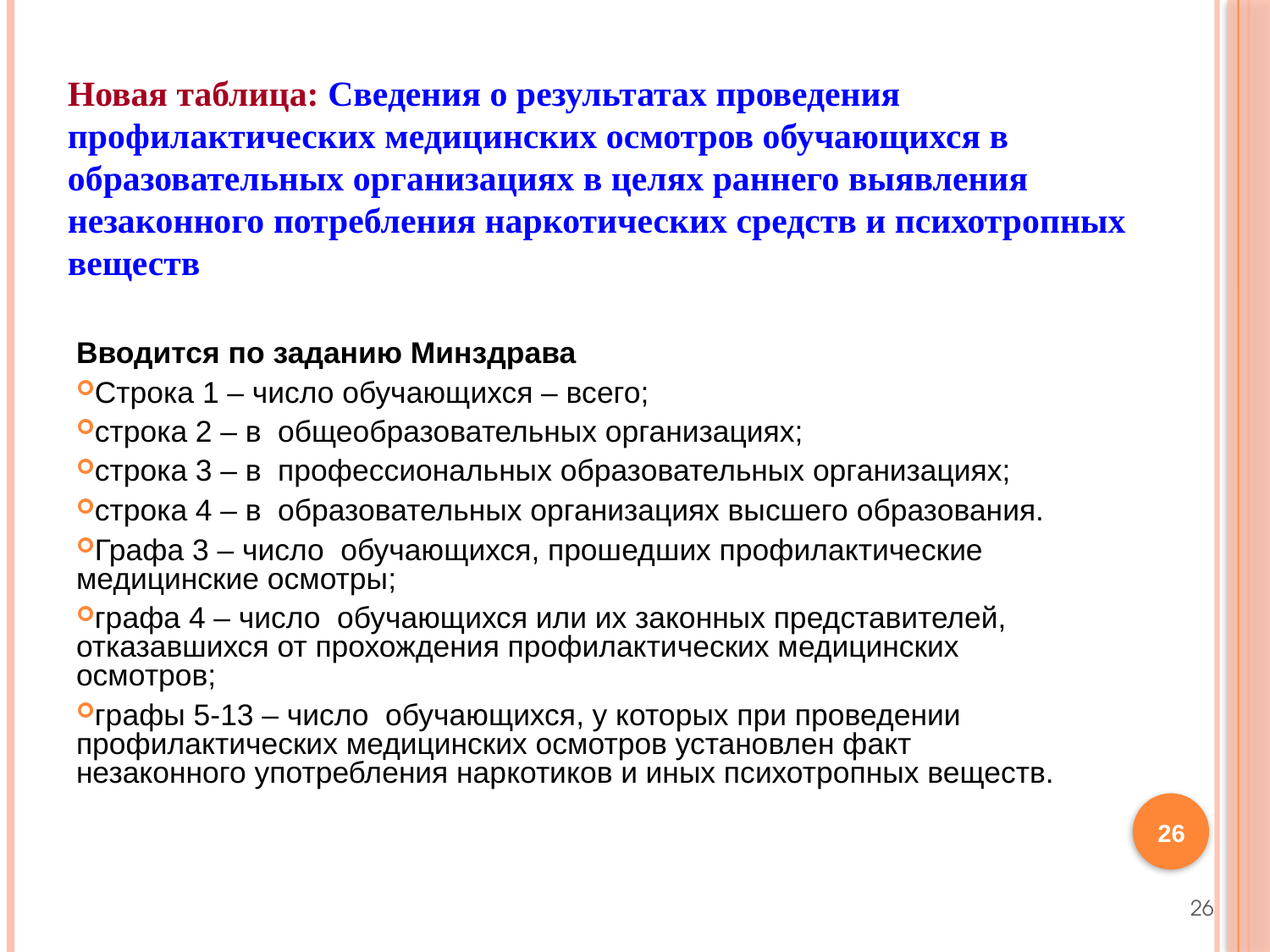

Новая таблица: Сведения о результатах проведения профилактических медицинских осмотров обучающихся в образовательных организациях в целях раннего выявления незаконного потребления наркотических средств и психотропных веществ
Вводится по заданию Минздрава
Строка 1 – число обучающихся – всего;
строка 2 – в  общеобразовательных организациях;
строка 3 – в  профессиональных образовательных организациях;
строка 4 – в  образовательных организациях высшего образования.
Графа 3 – число  обучающихся, прошедших профилактические медицинские осмотры;
графа 4 – число  обучающихся или их законных представителей, отказавшихся от прохождения профилактических медицинских осмотров;
графы 5-13 – число  обучающихся, у которых при проведении профилактических медицинских осмотров установлен факт незаконного употребления наркотиков и иных психотропных веществ.
26

26